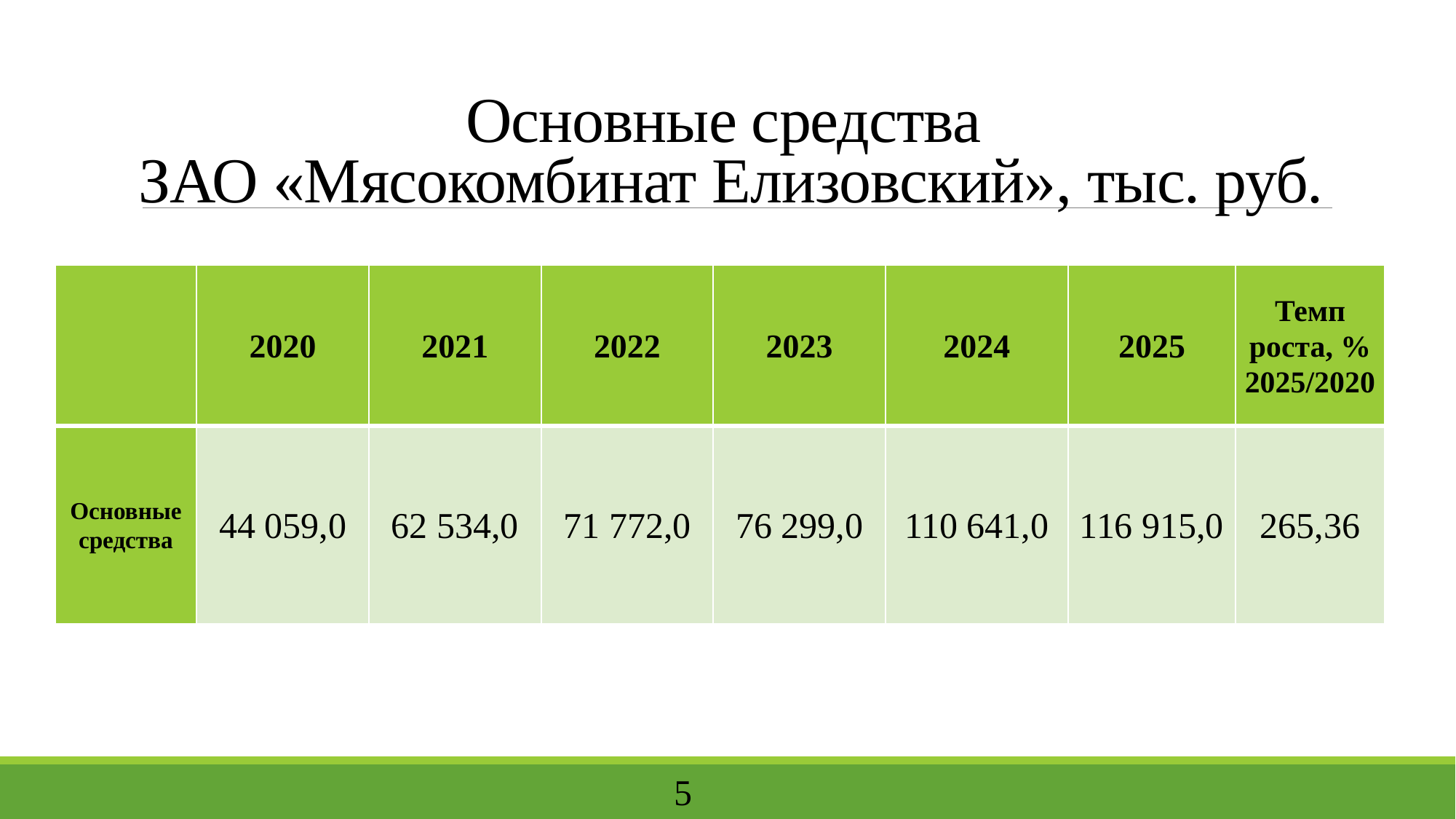

# Основные средства ЗАО «Мясокомбинат Елизовский», тыс. руб.
|  | 2020 | 2021 | 2022 | 2023 | 2024 | 2025 | Темп роста, % 2025/2020 |
| --- | --- | --- | --- | --- | --- | --- | --- |
| Основные средства | 44 059,0 | 62 534,0 | 71 772,0 | 76 299,0 | 110 641,0 | 116 915,0 | 265,36 |
5